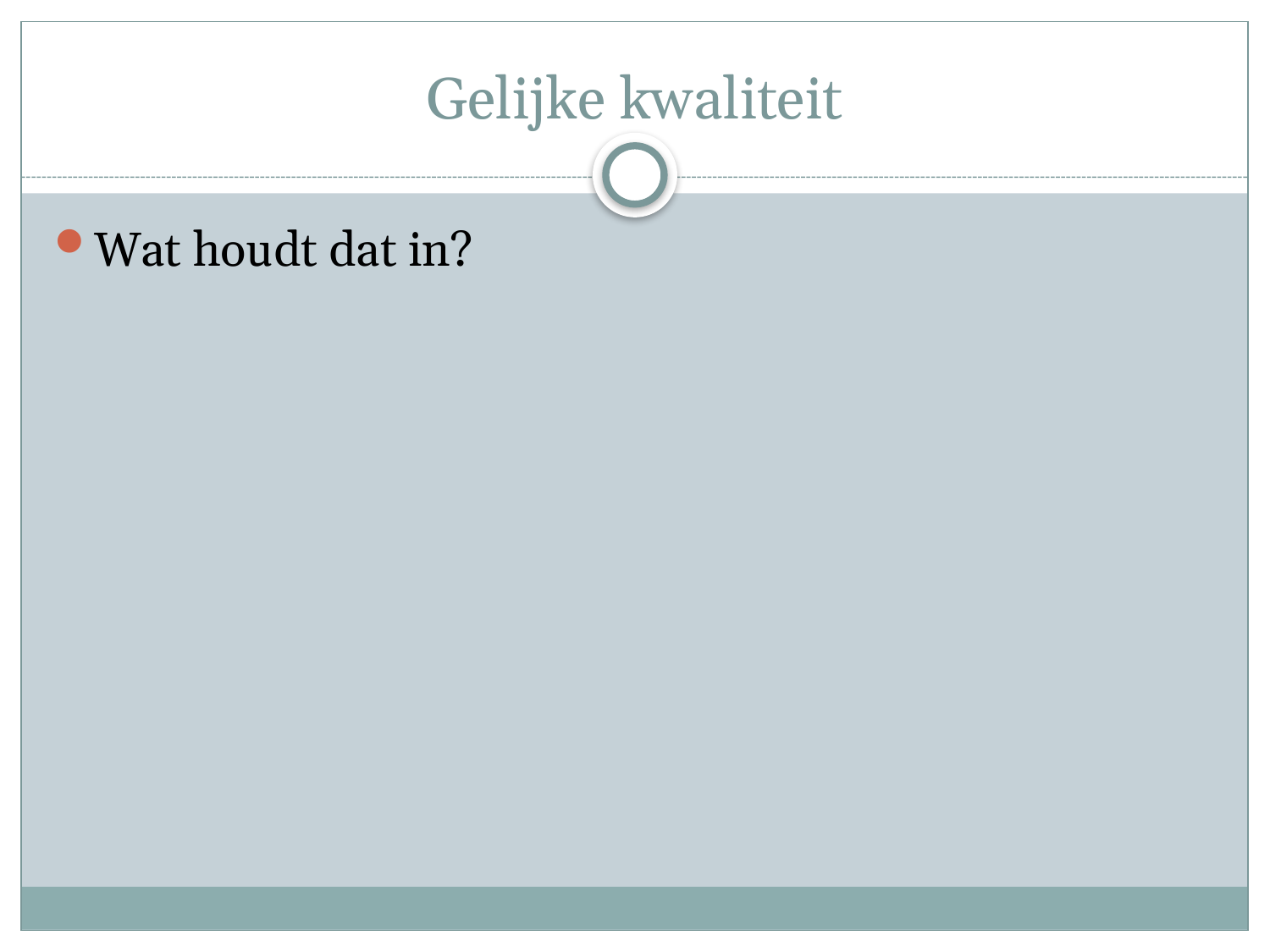

# Gelijke kwaliteit
Wat houdt dat in?